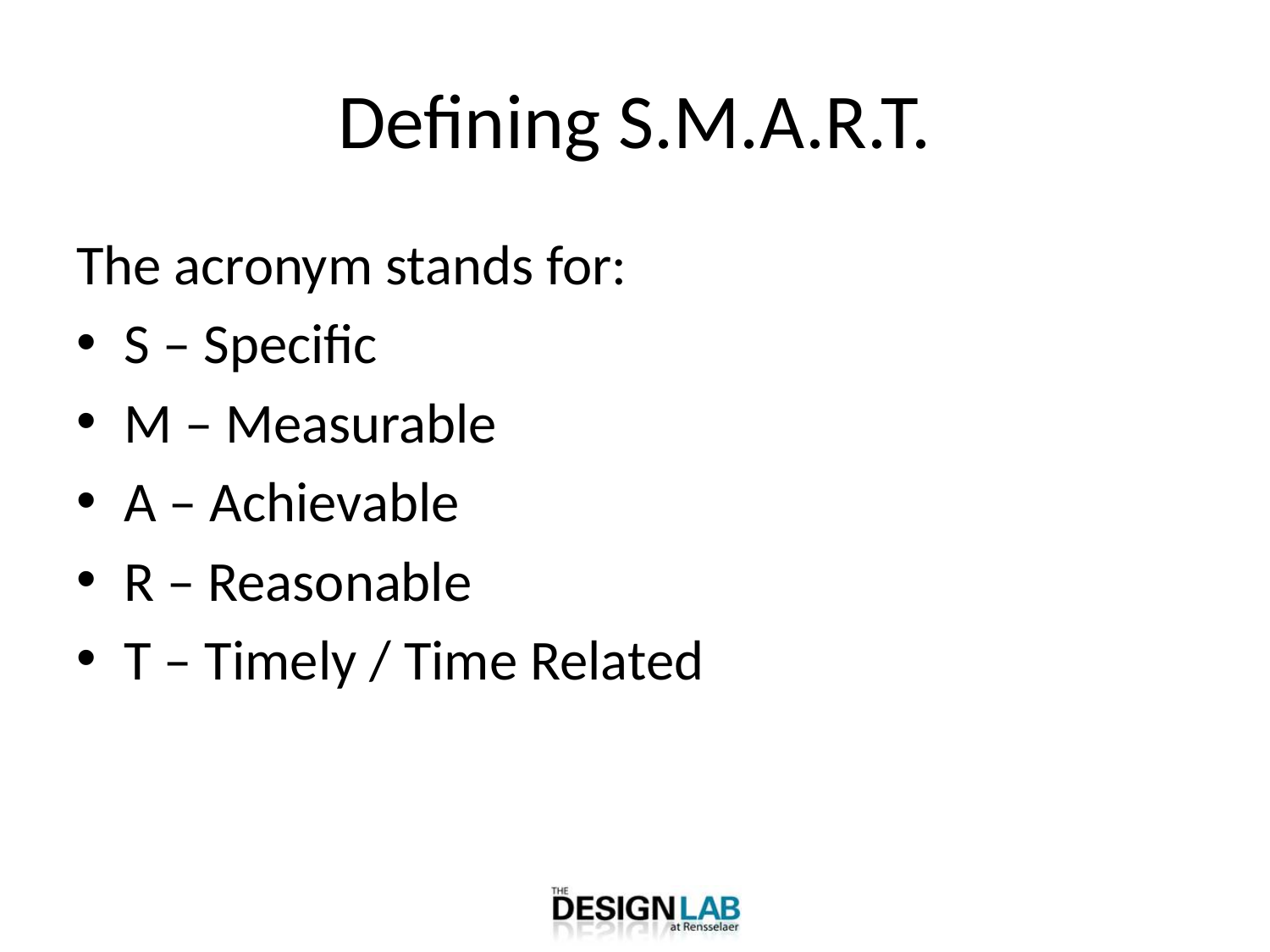

# Defining S.M.A.R.T.
The acronym stands for:
S – Specific
M – Measurable
A – Achievable
R – Reasonable
T – Timely / Time Related